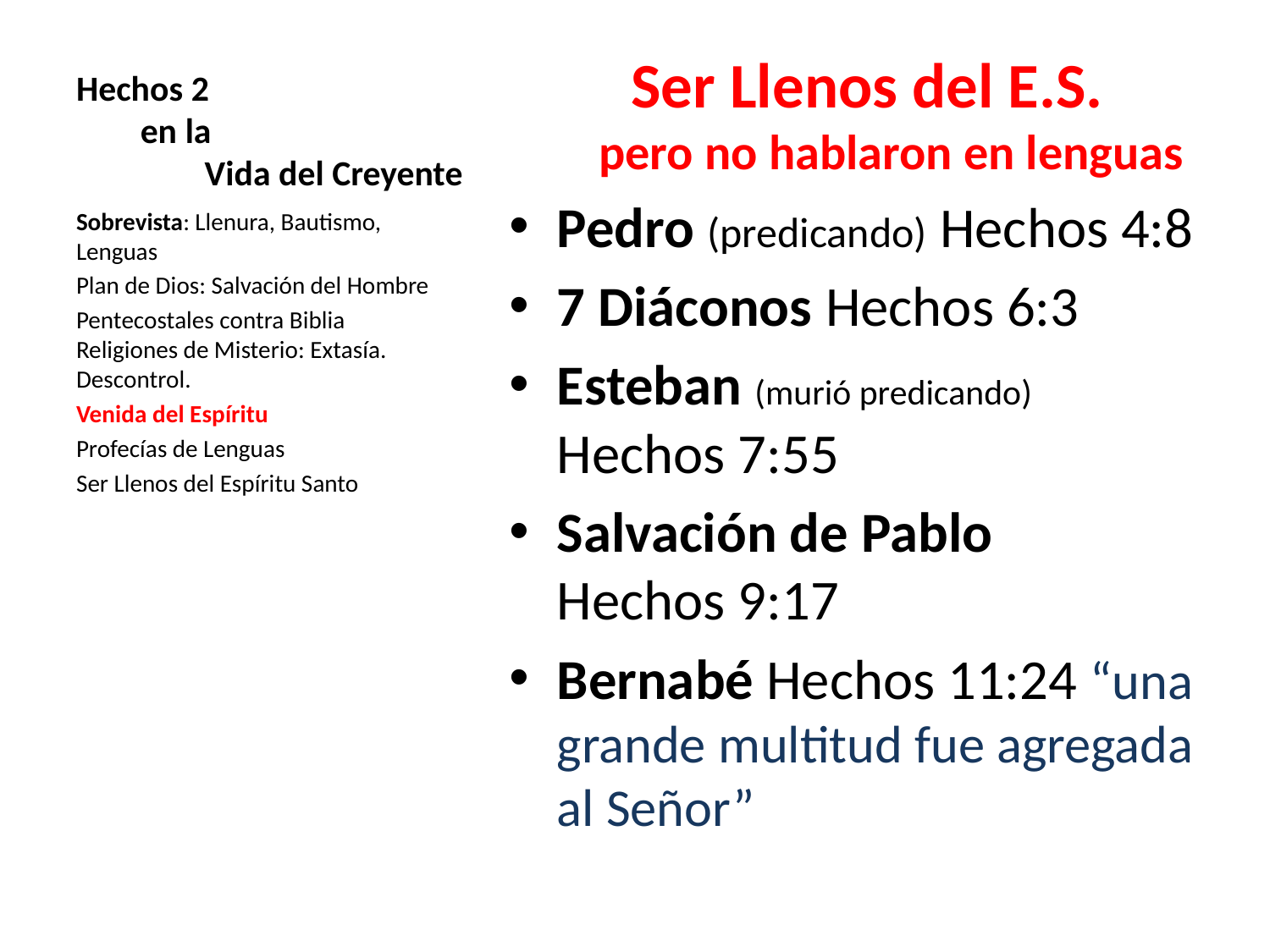

# Hechos 2 en la Vida del Creyente
Ser Llenos del E.S.
pero no hablaron en lenguas
Pedro (predicando) Hechos 4:8
7 Diáconos Hechos 6:3
Esteban (murió predicando)
Hechos 7:55
Salvación de Pablo
Hechos 9:17
Bernabé Hechos 11:24 “una grande multitud fue agregada al Señor”
Sobrevista: Llenura, Bautismo,  Lenguas
Plan de Dios: Salvación del Hombre
Pentecostales contra Biblia
Religiones de Misterio: Extasía. Descontrol.
Venida del Espíritu
Profecías de Lenguas
Ser Llenos del Espíritu Santo